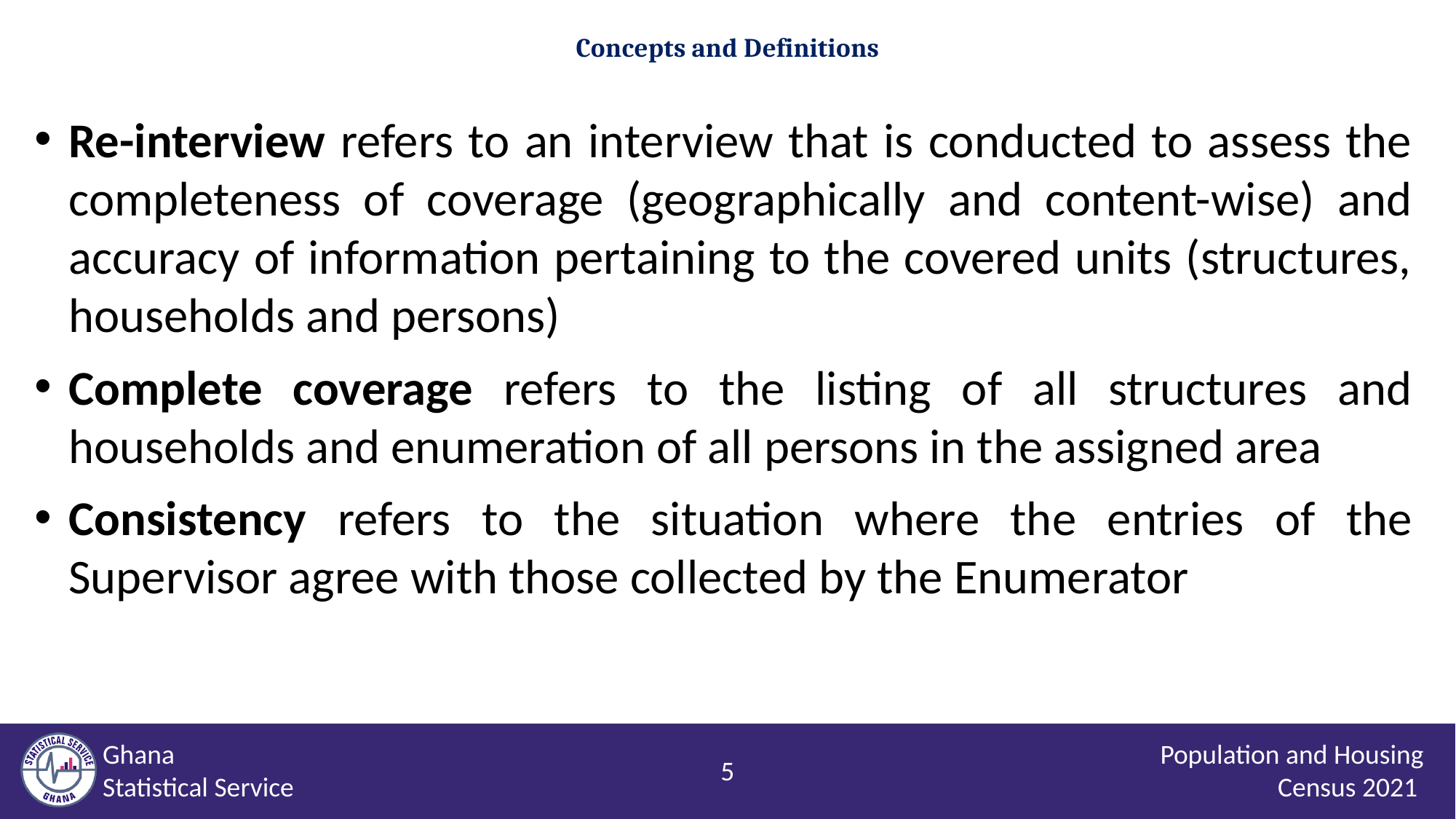

# Concepts and Definitions
Re-interview refers to an interview that is conducted to assess the completeness of coverage (geographically and content-wise) and accuracy of information pertaining to the covered units (structures, households and persons)

Complete coverage refers to the listing of all structures and households and enumeration of all persons in the assigned area

Consistency refers to the situation where the entries of the Supervisor agree with those collected by the Enumerator

5